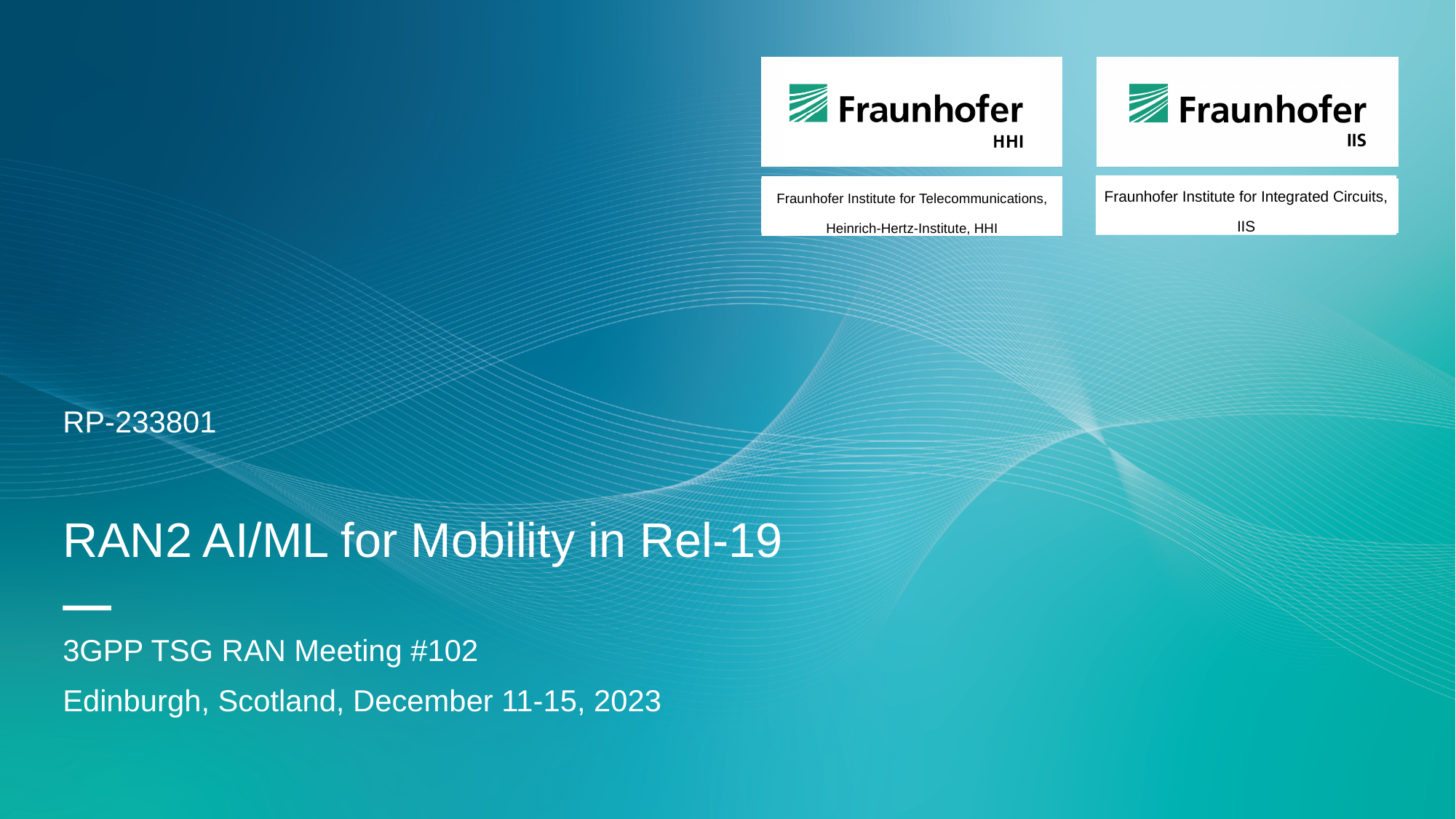

RP-233801

RAN2 AI/ML for Mobility in Rel-19
—
3GPP TSG RAN Meeting #102
Edinburgh, Scotland, December 11-15, 2023